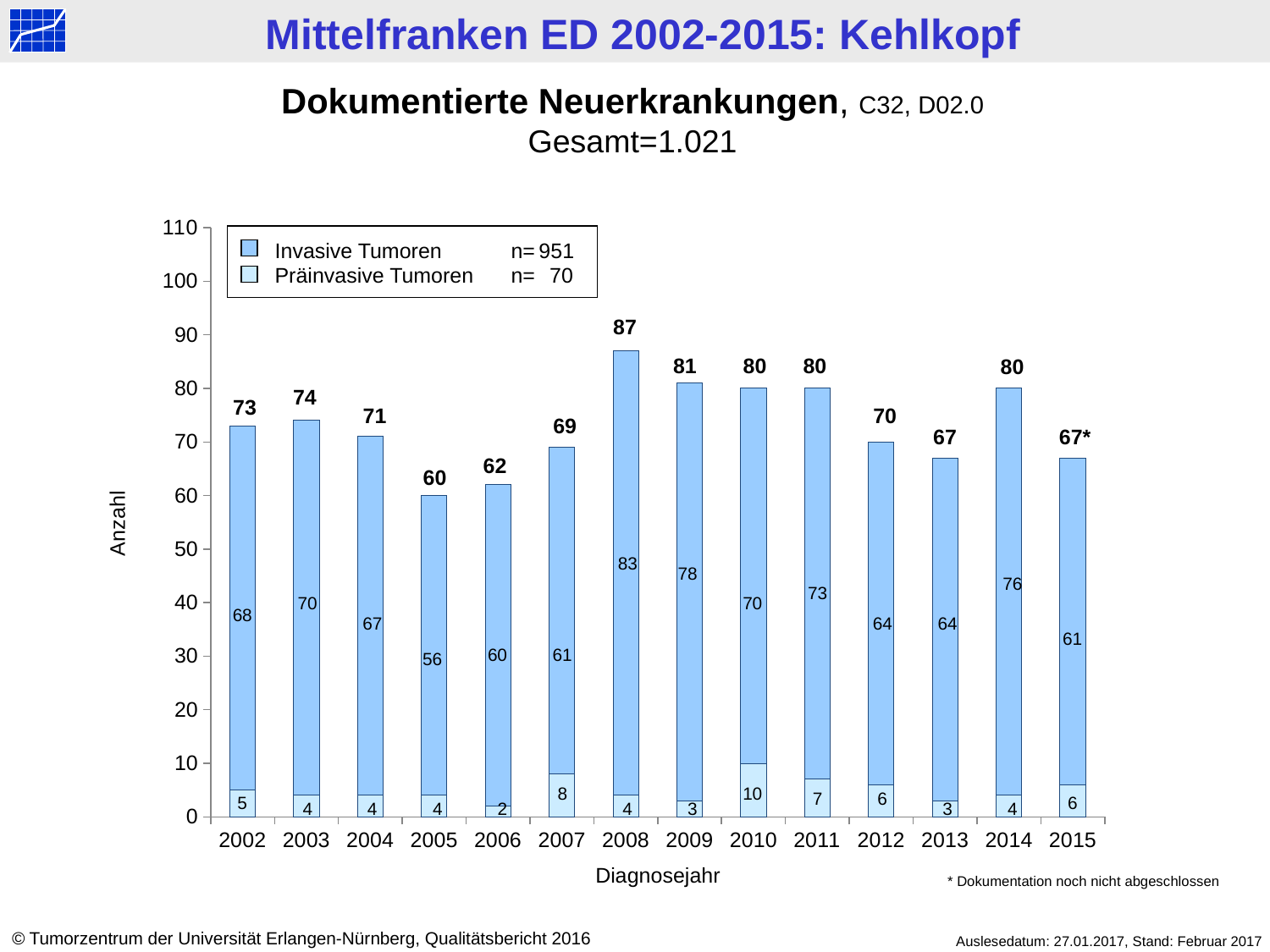

Dokumentierte Neuerkrankungen, C32, D02.0
Gesamt=1.021

### Chart

| Category | Datenreihe 1 | Datenreihe 2 |
|---|---|---|
| 2002 | 5.0 | 68.0 |
| 2003 | 4.0 | 70.0 |
| 2004 | 4.0 | 67.0 |
| 2005 | 4.0 | 56.0 |
| 2006 | 2.0 | 60.0 |
| 2007 | 8.0 | 61.0 |
| 2008 | 4.0 | 83.0 |
| 2009 | 3.0 | 78.0 |
| 2010 | 10.0 | 70.0 |
| 2011 | 7.0 | 73.0 |
| 2012 | 6.0 | 64.0 |
| 2013 | 3.0 | 64.0 |
| 2014 | 4.0 | 76.0 |
| 2015 | 6.0 | 61.0 |
Invasive Tumoren		n=	951
Präinvasive Tumoren	n=	70

87
81
80
80
80
74
73
71
70
69
67
67*
62
60
Anzahl
83
78
76
73
70
70
68
67
64
64
61
60
61
56
8
10
7
6
5
6
4
4
4
2
4
3
3
4
Diagnosejahr
* Dokumentation noch nicht abgeschlossen